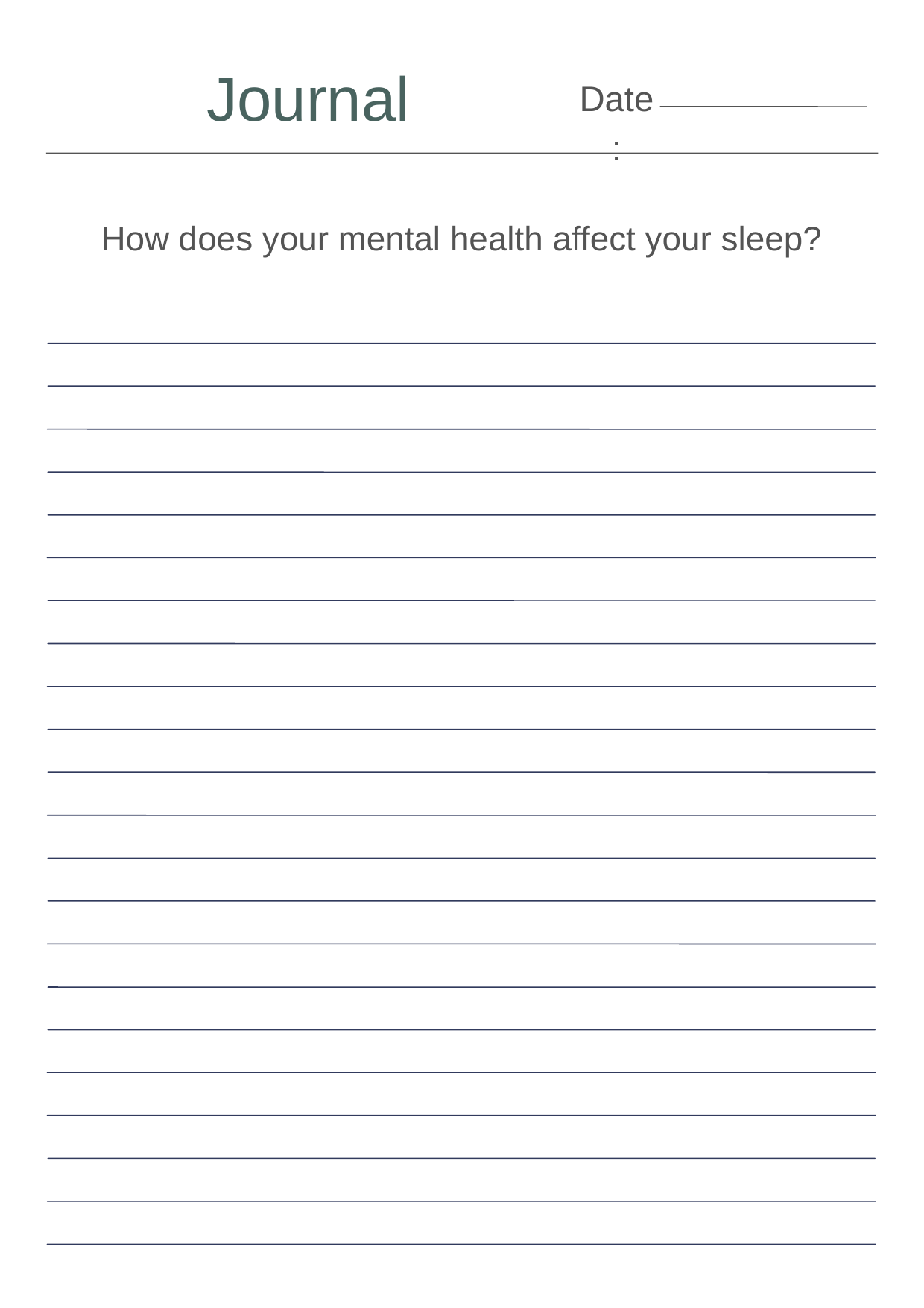

Journal
Date:

How does your mental health affect your sleep?